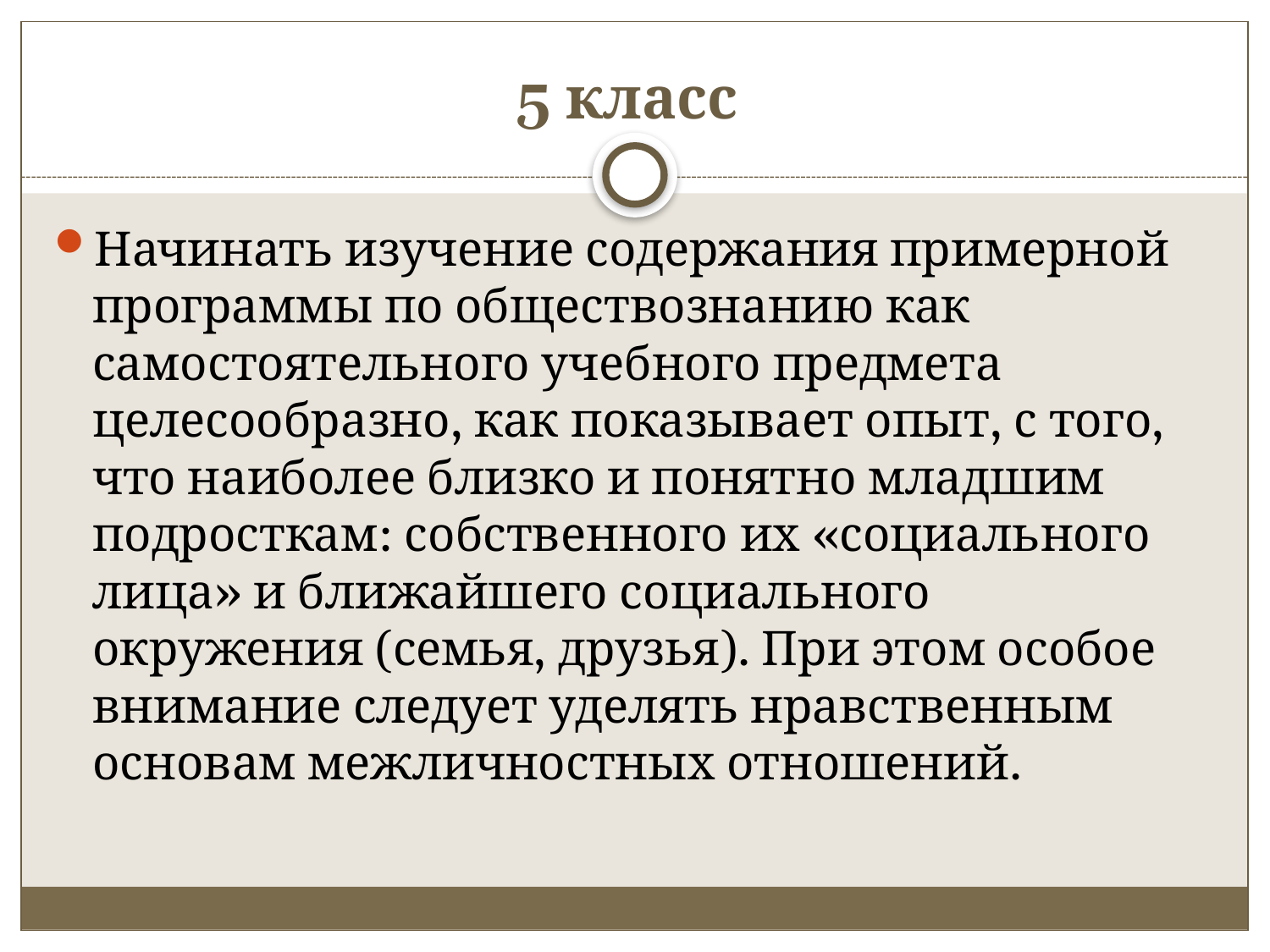

# 5 класс
Начинать изучение содержания примерной программы по обществознанию как самостоятельного учебного предмета целесообразно, как показывает опыт, с того, что наиболее близко и понятно младшим подросткам: собственного их «социального лица» и ближайшего социального окружения (семья, друзья). При этом особое внимание следует уделять нравственным основам межличностных отношений.